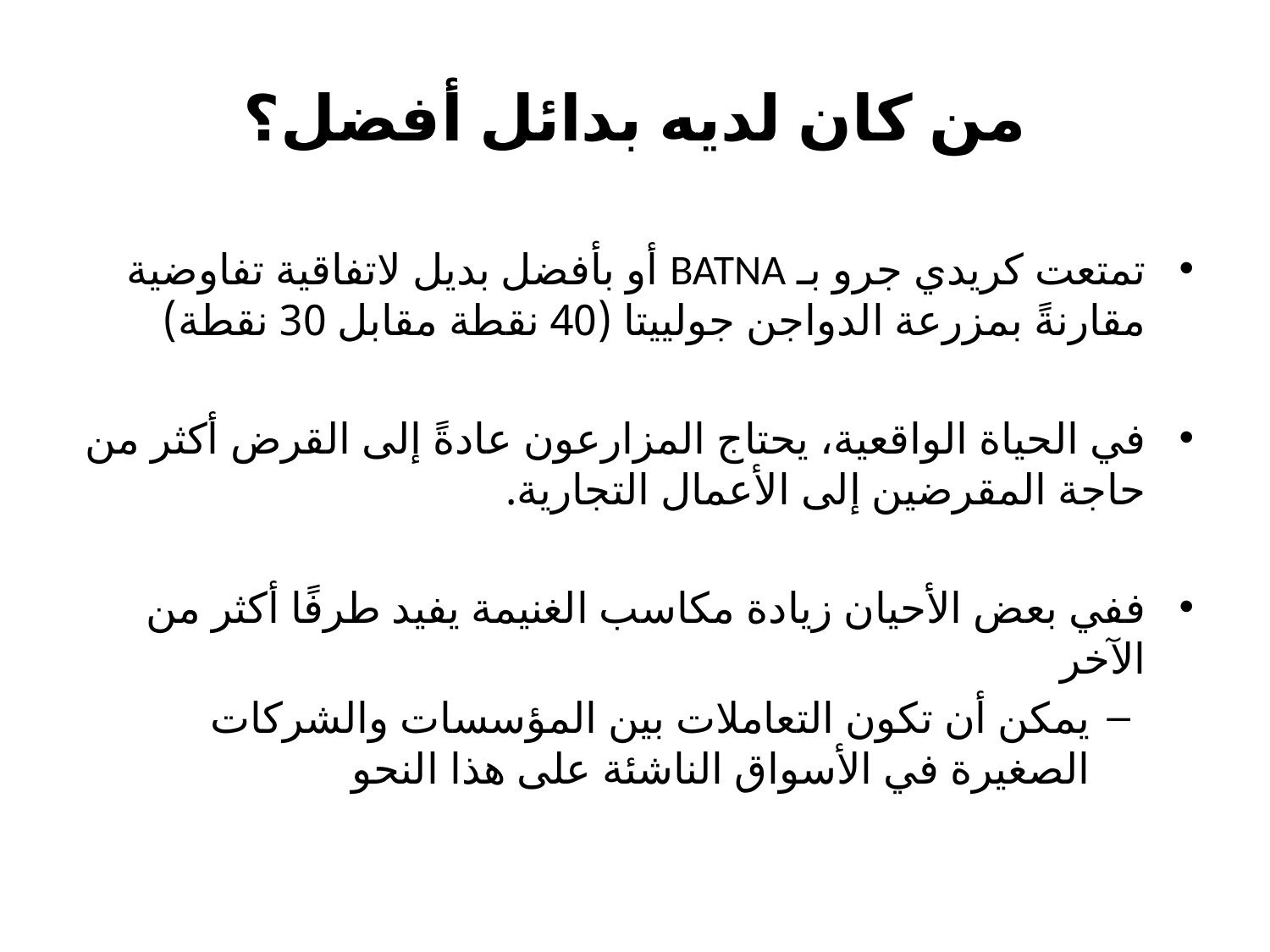

# من كان لديه بدائل أفضل؟
تمتعت كريدي جرو بـ BATNA أو بأفضل بديل لاتفاقية تفاوضية مقارنةً بمزرعة الدواجن جولييتا (40 نقطة مقابل 30 نقطة)

في الحياة الواقعية، يحتاج المزارعون عادةً إلى القرض أكثر من حاجة المقرضين إلى الأعمال التجارية.

ففي بعض الأحيان زيادة مكاسب الغنيمة يفيد طرفًا أكثر من الآخر
يمكن أن تكون التعاملات بين المؤسسات والشركات الصغيرة في الأسواق الناشئة على هذا النحو